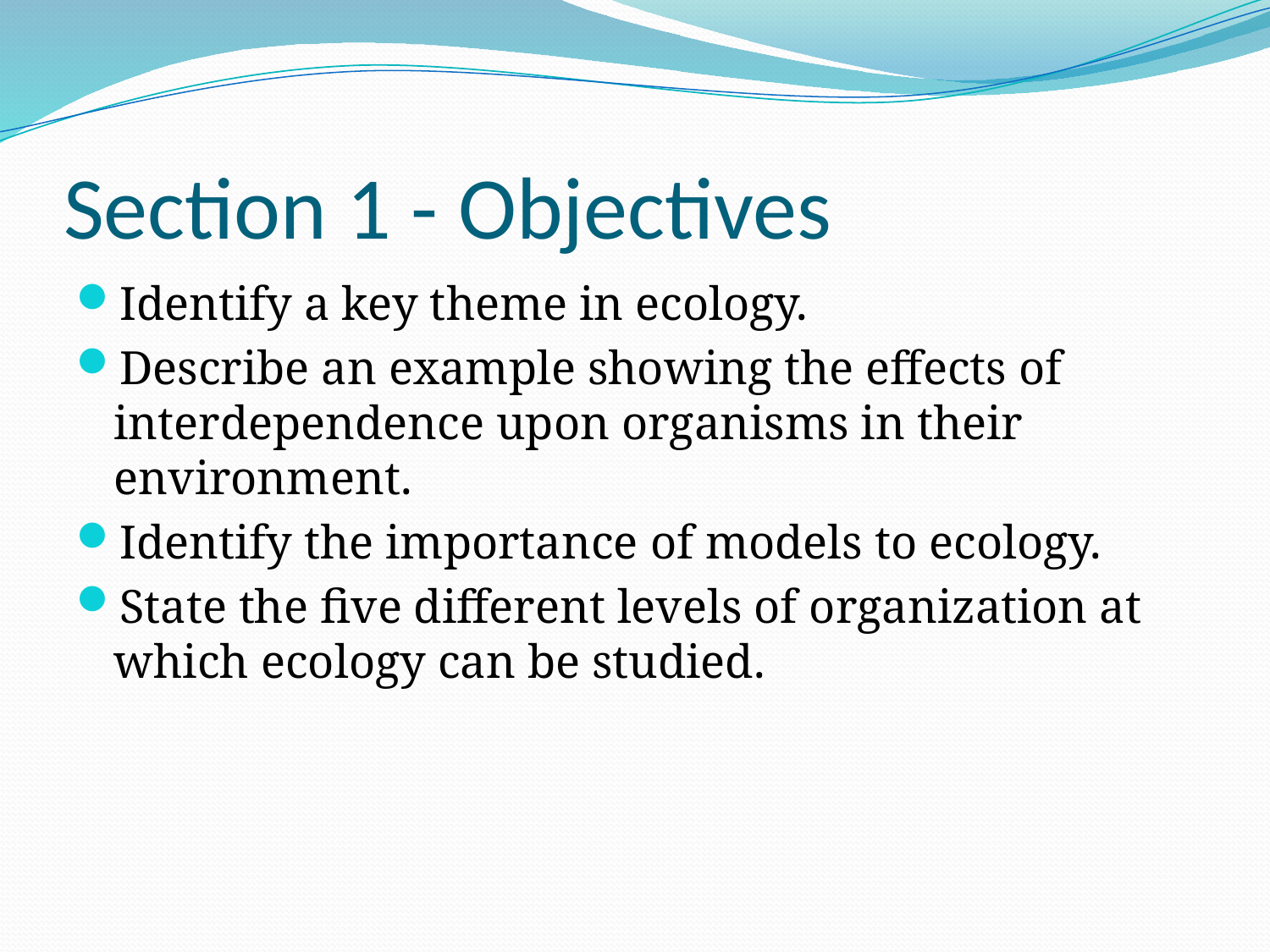

# Section 1 - Objectives
Identify a key theme in ecology.
Describe an example showing the effects of interdependence upon organisms in their environment.
Identify the importance of models to ecology.
State the five different levels of organization at which ecology can be studied.